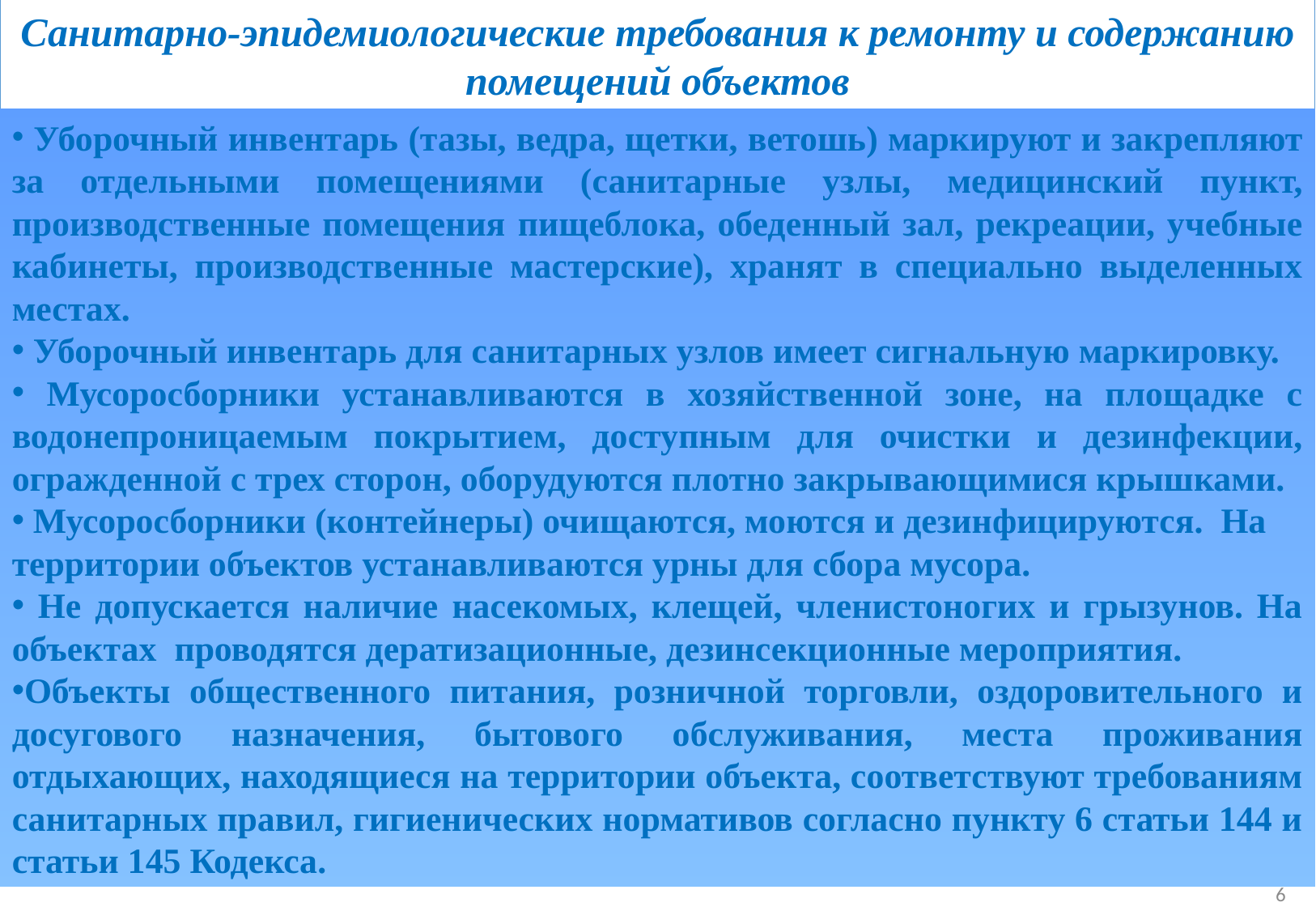

Санитарно-эпидемиологические требования к ремонту и содержанию помещений объектов
 Уборочный инвентарь (тазы, ведра, щетки, ветошь) маркируют и закрепляют за отдельными помещениями (санитарные узлы, медицинский пункт, производственные помещения пищеблока, обеденный зал, рекреации, учебные кабинеты, производственные мастерские), хранят в специально выделенных местах.
 Уборочный инвентарь для санитарных узлов имеет сигнальную маркировку.
 Мусоросборники устанавливаются в хозяйственной зоне, на площадке с водонепроницаемым покрытием, доступным для очистки и дезинфекции, огражденной с трех сторон, оборудуются плотно закрывающимися крышками.
 Мусоросборники (контейнеры) очищаются, моются и дезинфицируются.  На территории объектов устанавливаются урны для сбора мусора.
 Не допускается наличие насекомых, клещей, членистоногих и грызунов. На объектах  проводятся дератизационные, дезинсекционные мероприятия.
Объекты общественного питания, розничной торговли, оздоровительного и досугового назначения, бытового обслуживания, места проживания отдыхающих, находящиеся на территории объекта, соответствуют требованиям санитарных правил, гигиенических нормативов согласно пункту 6 статьи 144 и статьи 145 Кодекса.
6